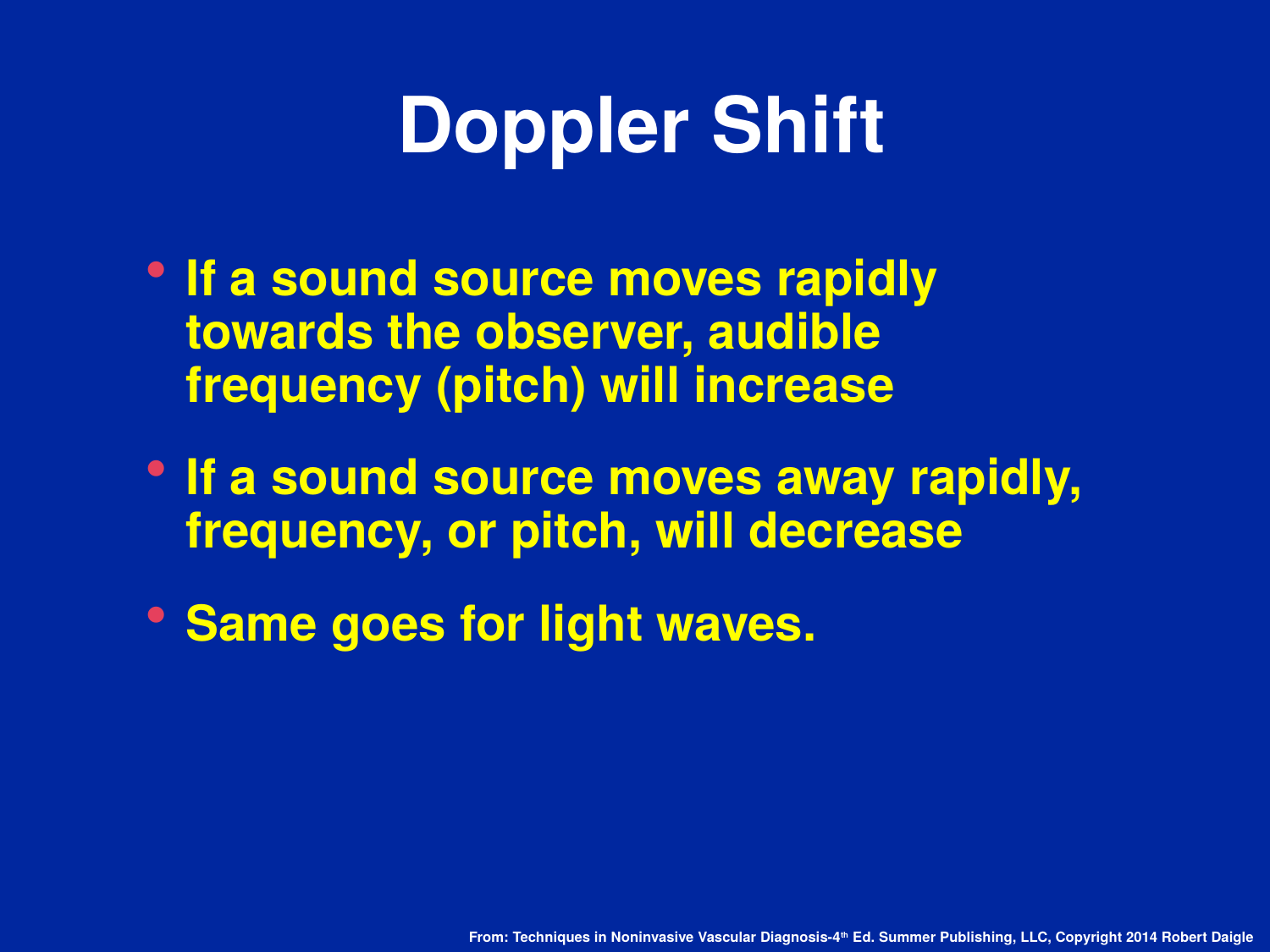

# Doppler Shift
If a sound source moves rapidly towards the observer, audible frequency (pitch) will increase
If a sound source moves away rapidly, frequency, or pitch, will decrease
Same goes for light waves.